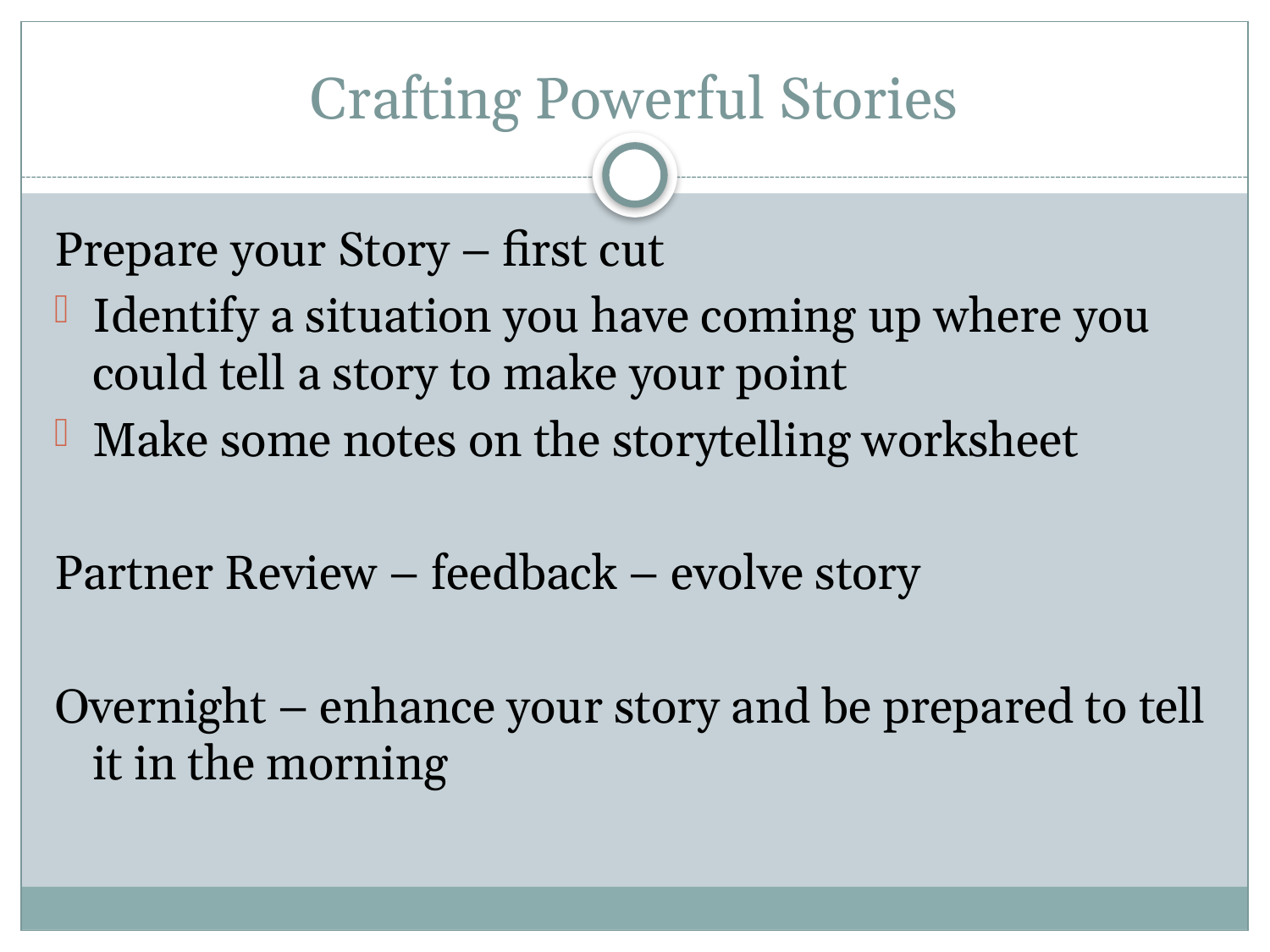

# Crafting Powerful Stories
Prepare your Story – first cut
Identify a situation you have coming up where you could tell a story to make your point
Make some notes on the storytelling worksheet

Partner Review – feedback – evolve story

Overnight – enhance your story and be prepared to tell it in the morning